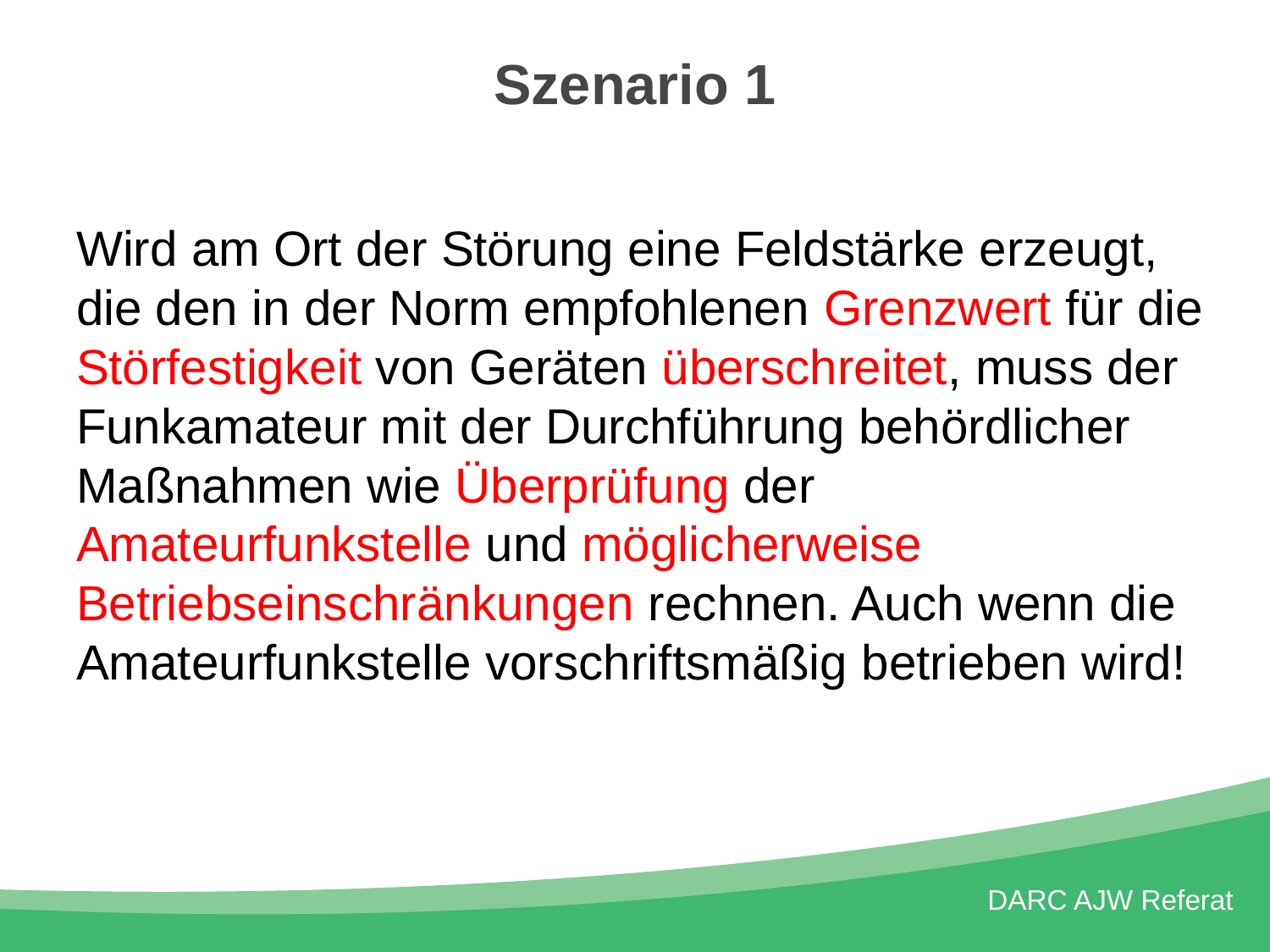

# Szenario 1
Wird am Ort der Störung eine Feldstärke erzeugt, die den in der Norm empfohlenen Grenzwert für die Störfestigkeit von Geräten überschreitet, muss der Funkamateur mit der Durchführung behördlicher Maßnahmen wie Überprüfung der Amateurfunkstelle und möglicherweise Betriebseinschränkungen rechnen. Auch wenn die Amateurfunkstelle vorschriftsmäßig betrieben wird!